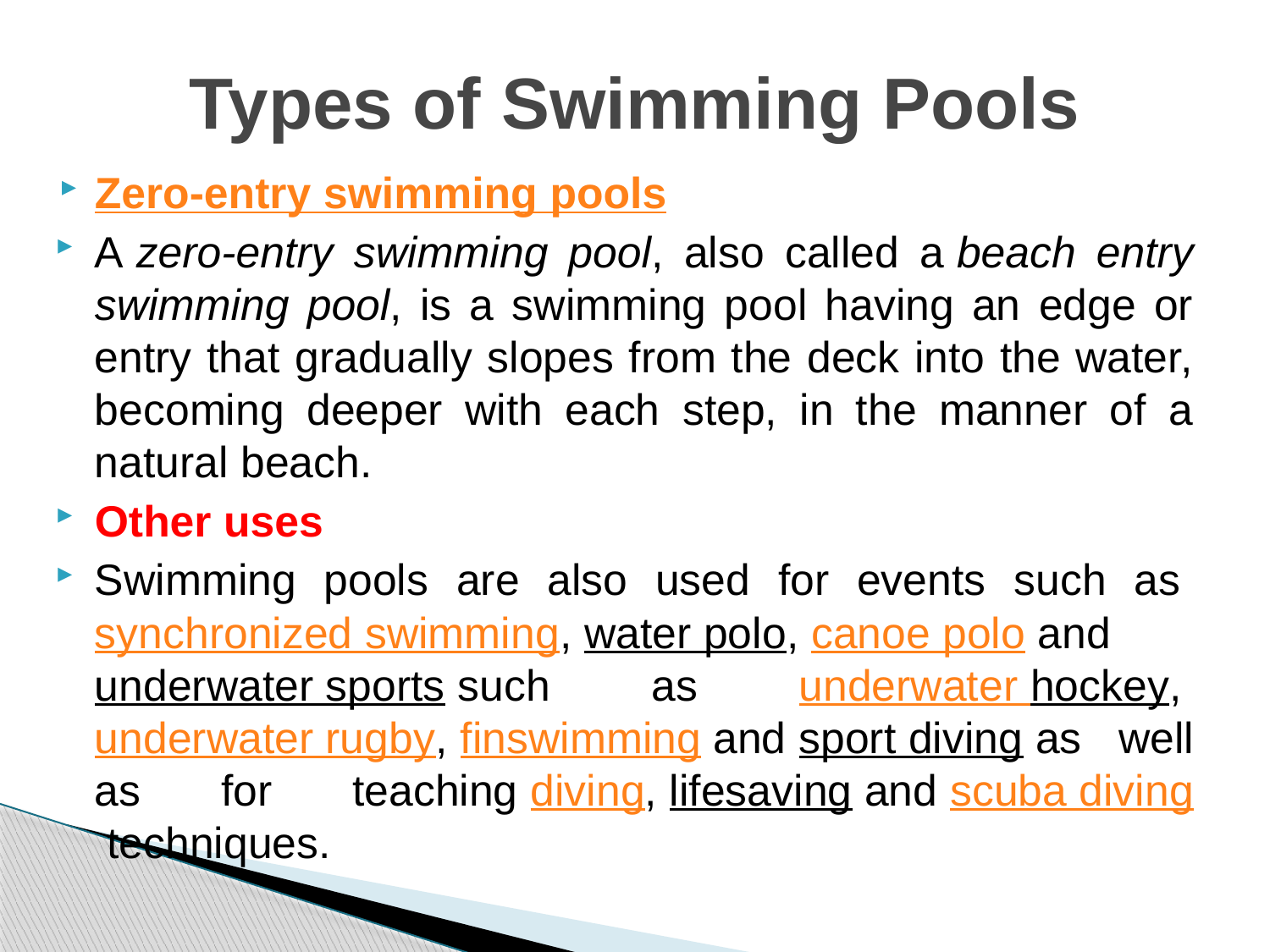

# Types of Swimming Pools
Zero-entry swimming pools
A zero-entry swimming pool, also called a beach entry swimming pool, is a swimming pool having an edge or entry that gradually slopes from the deck into the water, becoming deeper with each step, in the manner of a natural beach.
Other uses
Swimming pools are also used for events such as synchronized swimming, water polo, canoe polo and underwater sports such as underwater hockey, underwater rugby, finswimming and sport diving as well as for teaching diving, lifesaving and scuba diving techniques.